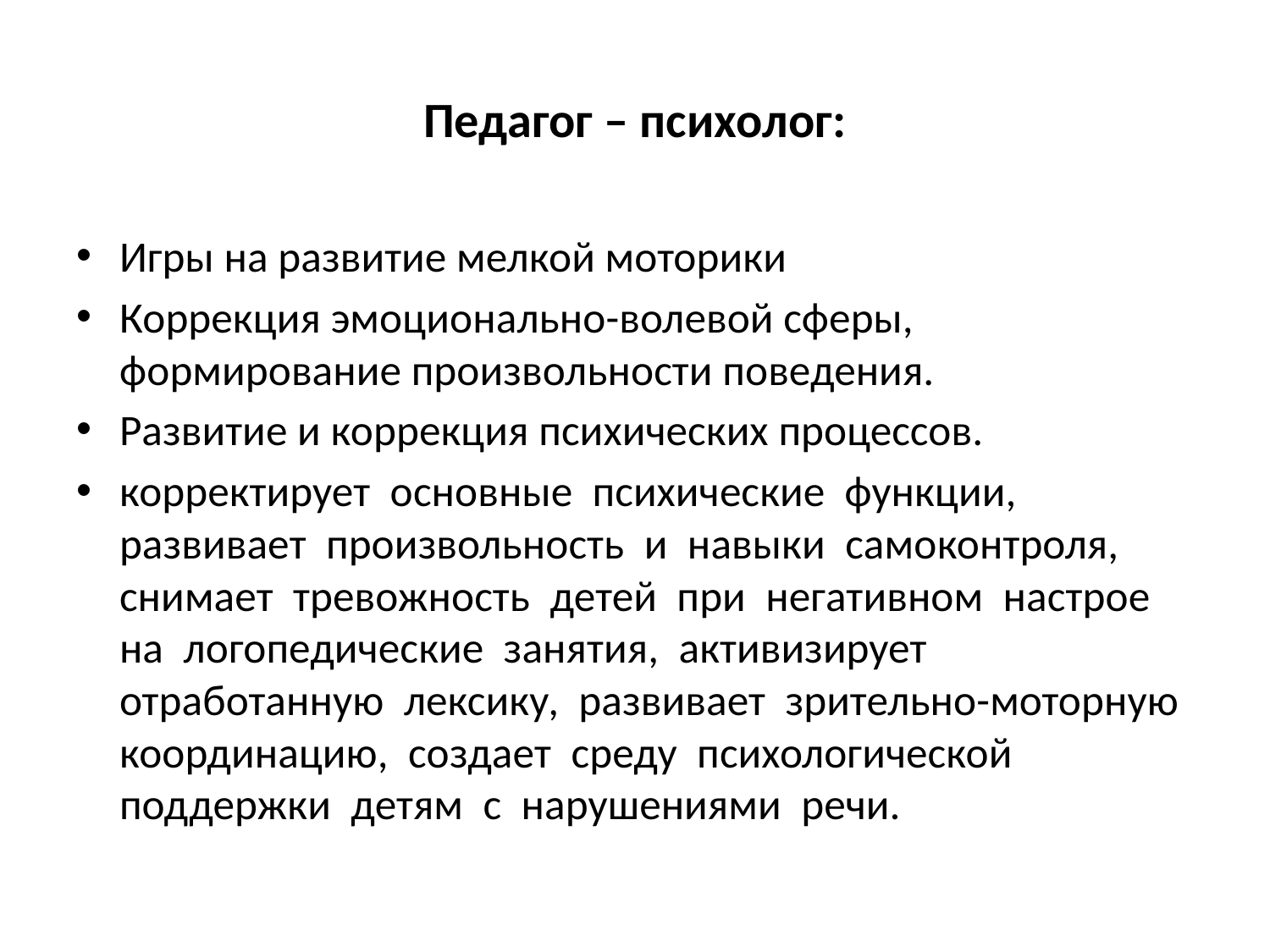

# Педагог – психолог:
Игры на развитие мелкой моторики
Коррекция эмоционально-волевой сферы, формирование произвольности поведения.
Развитие и коррекция психических процессов.
корректирует  основные  психические  функции,  развивает  произвольность  и  навыки  самоконтроля,  снимает  тревожность  детей  при  негативном  настрое  на  логопедические  занятия,  активизирует  отработанную  лексику,  развивает  зрительно-моторную  координацию,  создает  среду  психологической  поддержки  детям  с  нарушениями  речи.